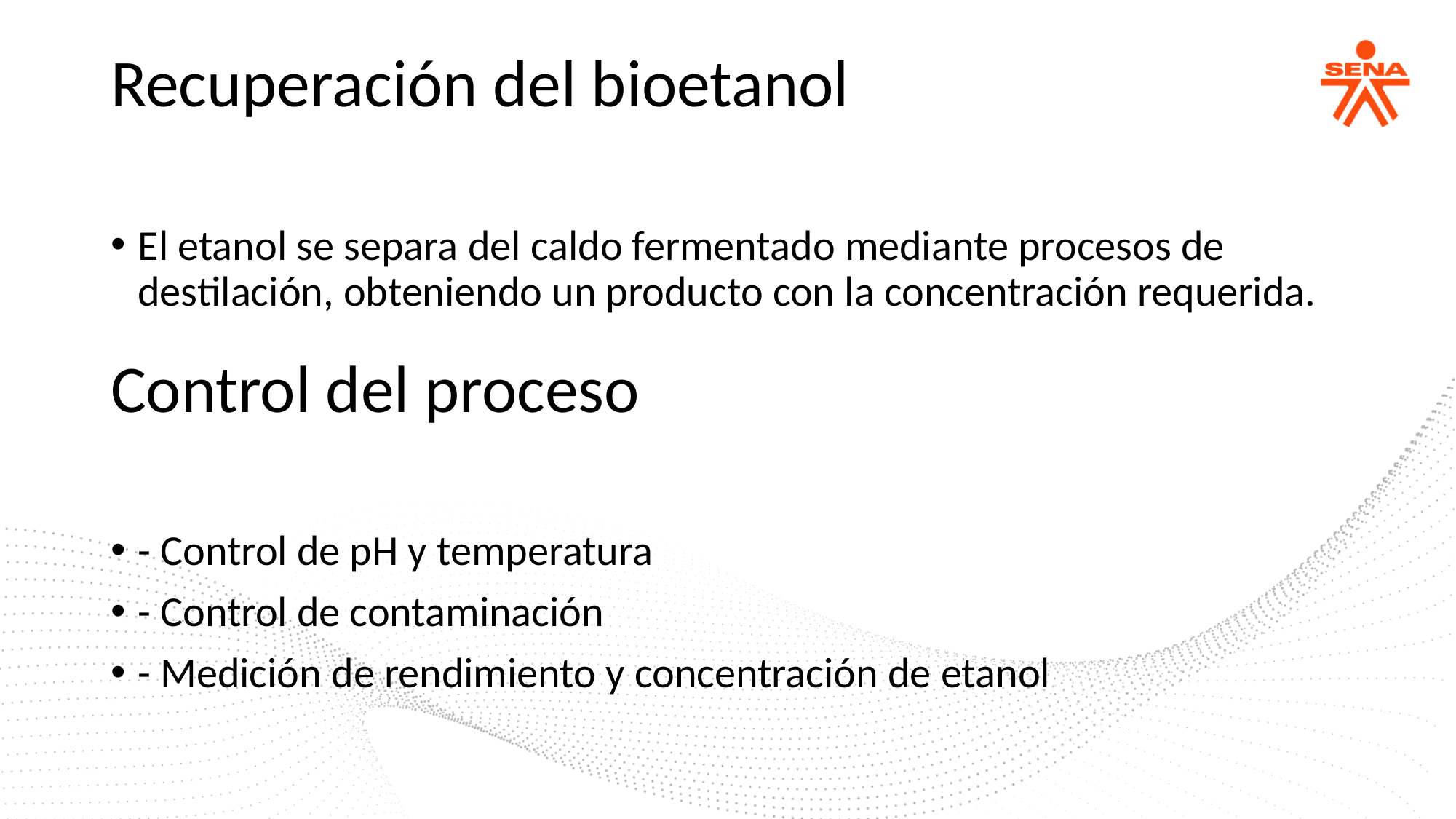

Recuperación del bioetanol
El etanol se separa del caldo fermentado mediante procesos de destilación, obteniendo un producto con la concentración requerida.
Control del proceso
- Control de pH y temperatura
- Control de contaminación
- Medición de rendimiento y concentración de etanol